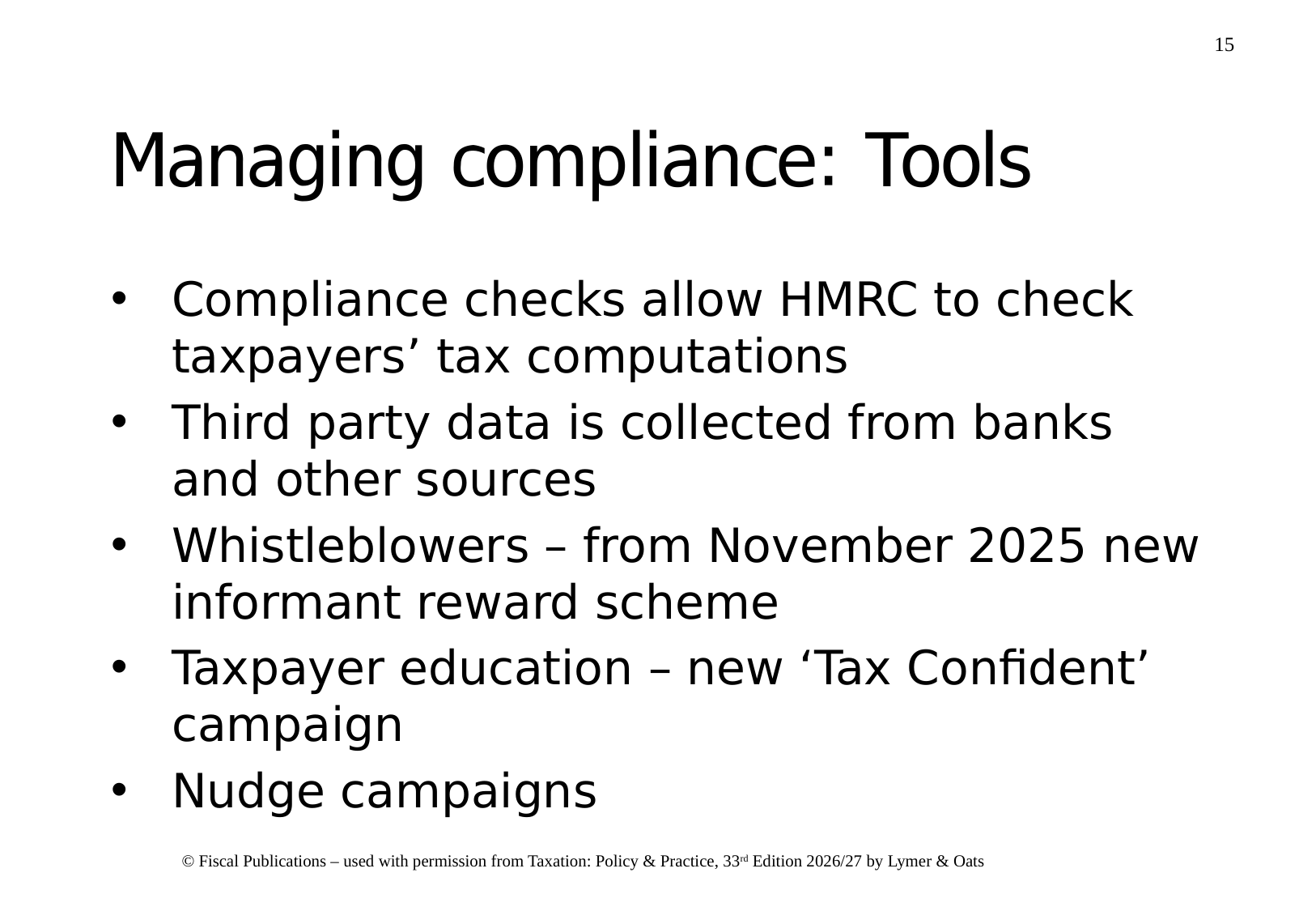

# Managing compliance: Tools
Compliance checks allow HMRC to check taxpayers’ tax computations
Third party data is collected from banks and other sources
Whistleblowers – from November 2025 new informant reward scheme
Taxpayer education – new ‘Tax Confident’ campaign
Nudge campaigns